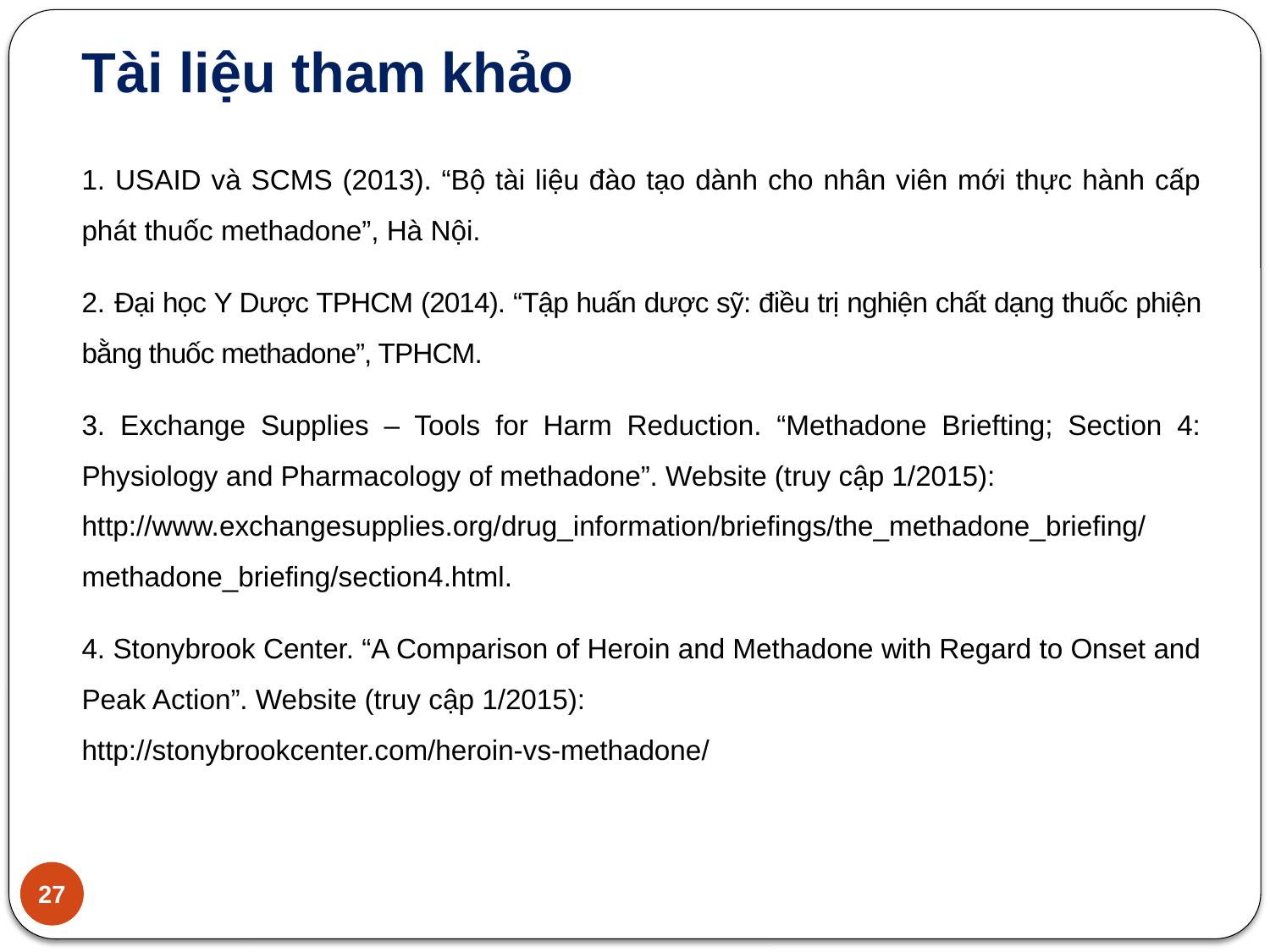

Tài liệu tham khảo
1. USAID và SCMS (2013). “Bộ tài liệu đào tạo dành cho nhân viên mới thực hành cấp phát thuốc methadone”, Hà Nội.
2. Đại học Y Dược TPHCM (2014). “Tập huấn dược sỹ: điều trị nghiện chất dạng thuốc phiện bằng thuốc methadone”, TPHCM.
3. Exchange Supplies – Tools for Harm Reduction. “Methadone Briefting; Section 4: Physiology and Pharmacology of methadone”. Website (truy cập 1/2015):
http://www.exchangesupplies.org/drug_information/briefings/the_methadone_briefing/methadone_briefing/section4.html.
4. Stonybrook Center. “A Comparison of Heroin and Methadone with Regard to Onset and Peak Action”. Website (truy cập 1/2015):
http://stonybrookcenter.com/heroin-vs-methadone/
27